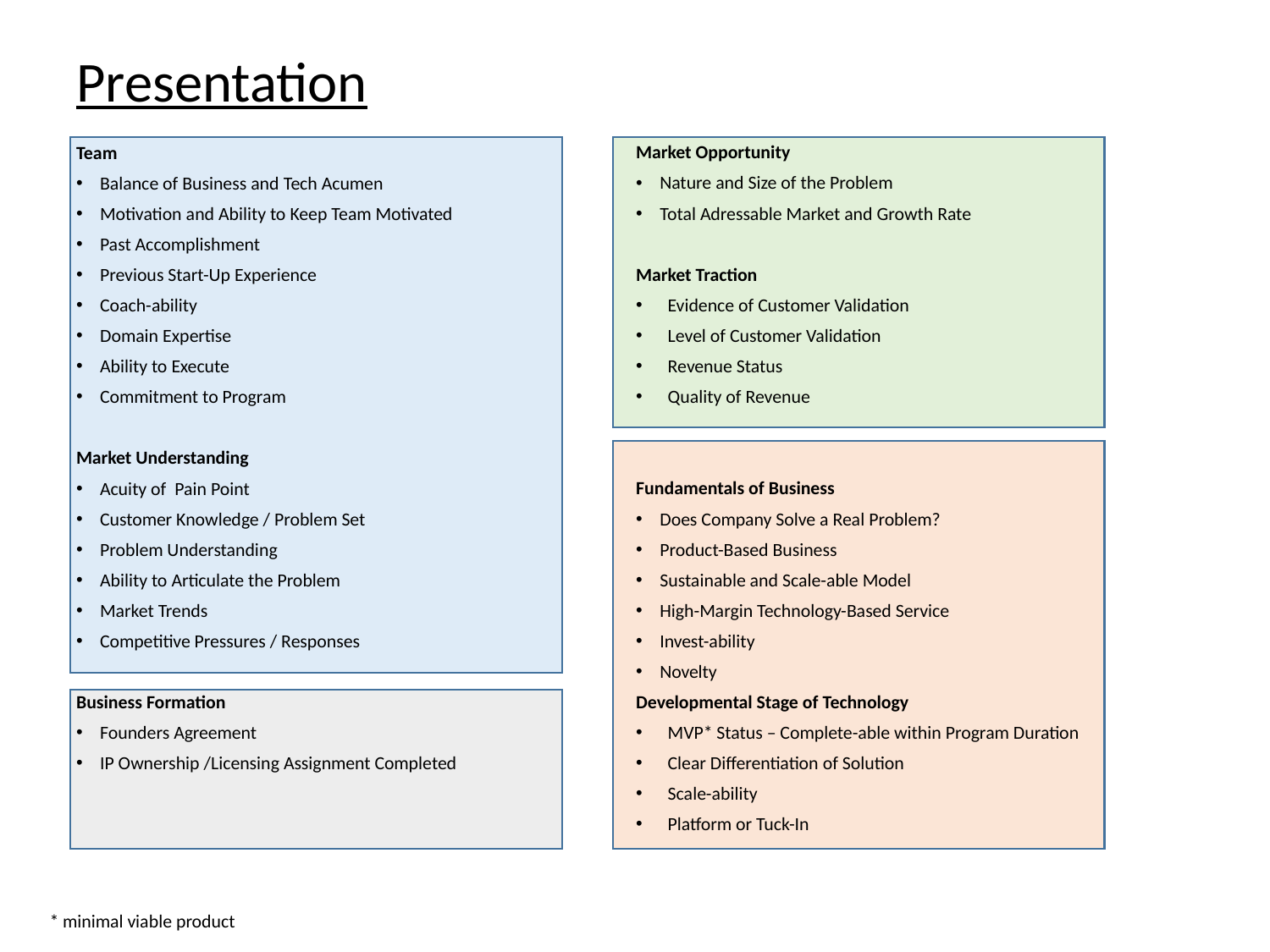

Presentation
Team
Balance of Business and Tech Acumen
Motivation and Ability to Keep Team Motivated
Past Accomplishment
Previous Start-Up Experience
Coach-ability
Domain Expertise
Ability to Execute
Commitment to Program

Market Understanding
Acuity of  Pain Point
Customer Knowledge / Problem Set
Problem Understanding
Ability to Articulate the Problem
Market Trends
Competitive Pressures / Responses

Business Formation
Founders Agreement
IP Ownership /Licensing Assignment Completed

Market Opportunity
Nature and Size of the Problem
Total Adressable Market and Growth Rate

Market Traction
Evidence of Customer Validation
Level of Customer Validation
Revenue Status
Quality of Revenue

Fundamentals of Business
Does Company Solve a Real Problem?
Product-Based Business
Sustainable and Scale-able Model
High-Margin Technology-Based Service
Invest-ability
Novelty
Developmental Stage of Technology
MVP* Status – Complete-able within Program Duration
Clear Differentiation of Solution
Scale-ability
Platform or Tuck-In

* minimal viable product